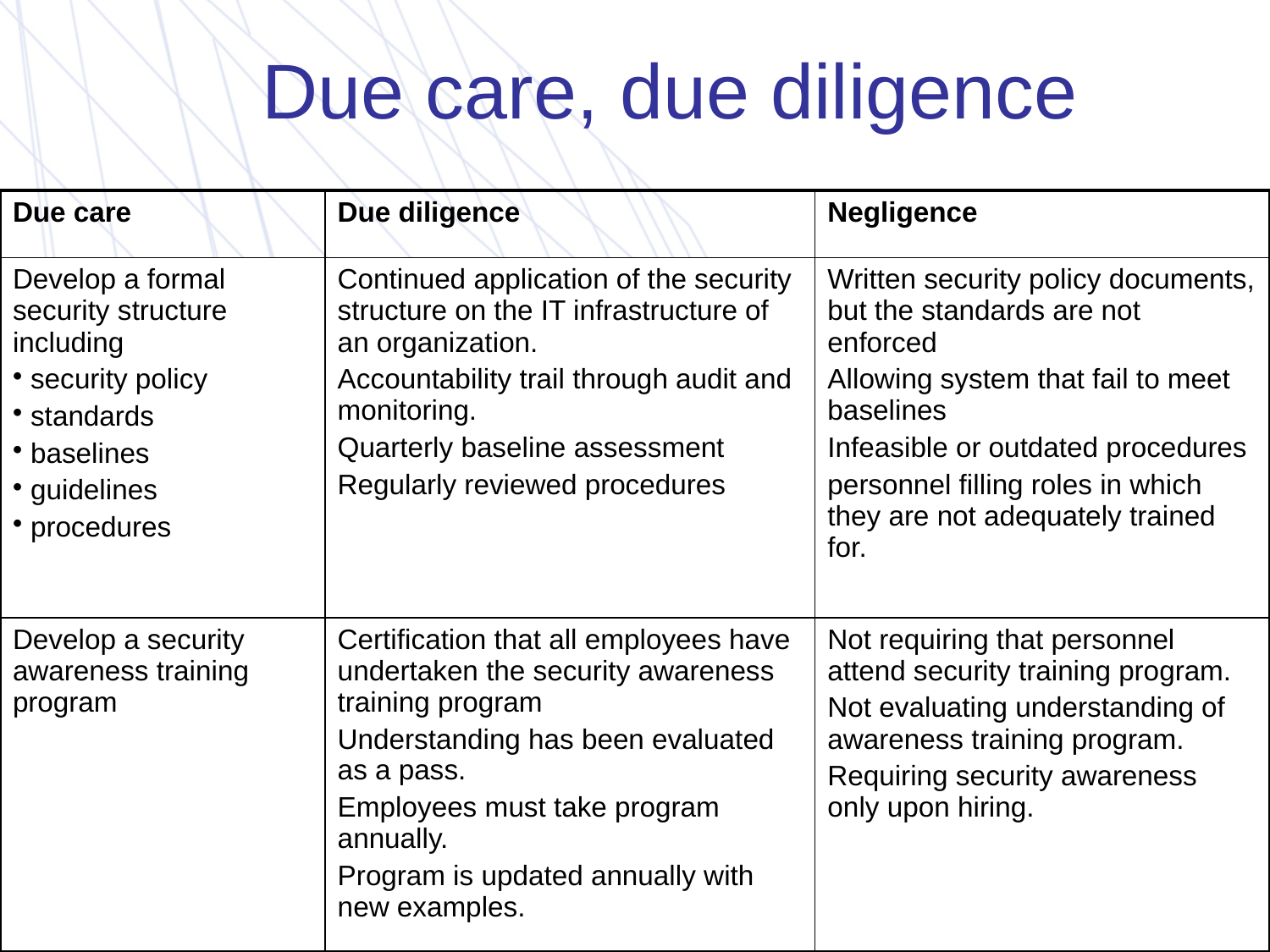

# Due care, due diligence
| Due care | Due diligence | Negligence |
| --- | --- | --- |
| Develop a formal security structure including security policy standards baselines guidelines procedures | Continued application of the security structure on the IT infrastructure of an organization. Accountability trail through audit and monitoring. Quarterly baseline assessment Regularly reviewed procedures | Written security policy documents, but the standards are not enforced Allowing system that fail to meet baselines Infeasible or outdated procedures personnel filling roles in which they are not adequately trained for. |
| Develop a security awareness training program | Certification that all employees have undertaken the security awareness training program Understanding has been evaluated as a pass. Employees must take program annually. Program is updated annually with new examples. | Not requiring that personnel attend security training program. Not evaluating understanding of awareness training program. Requiring security awareness only upon hiring. |
34